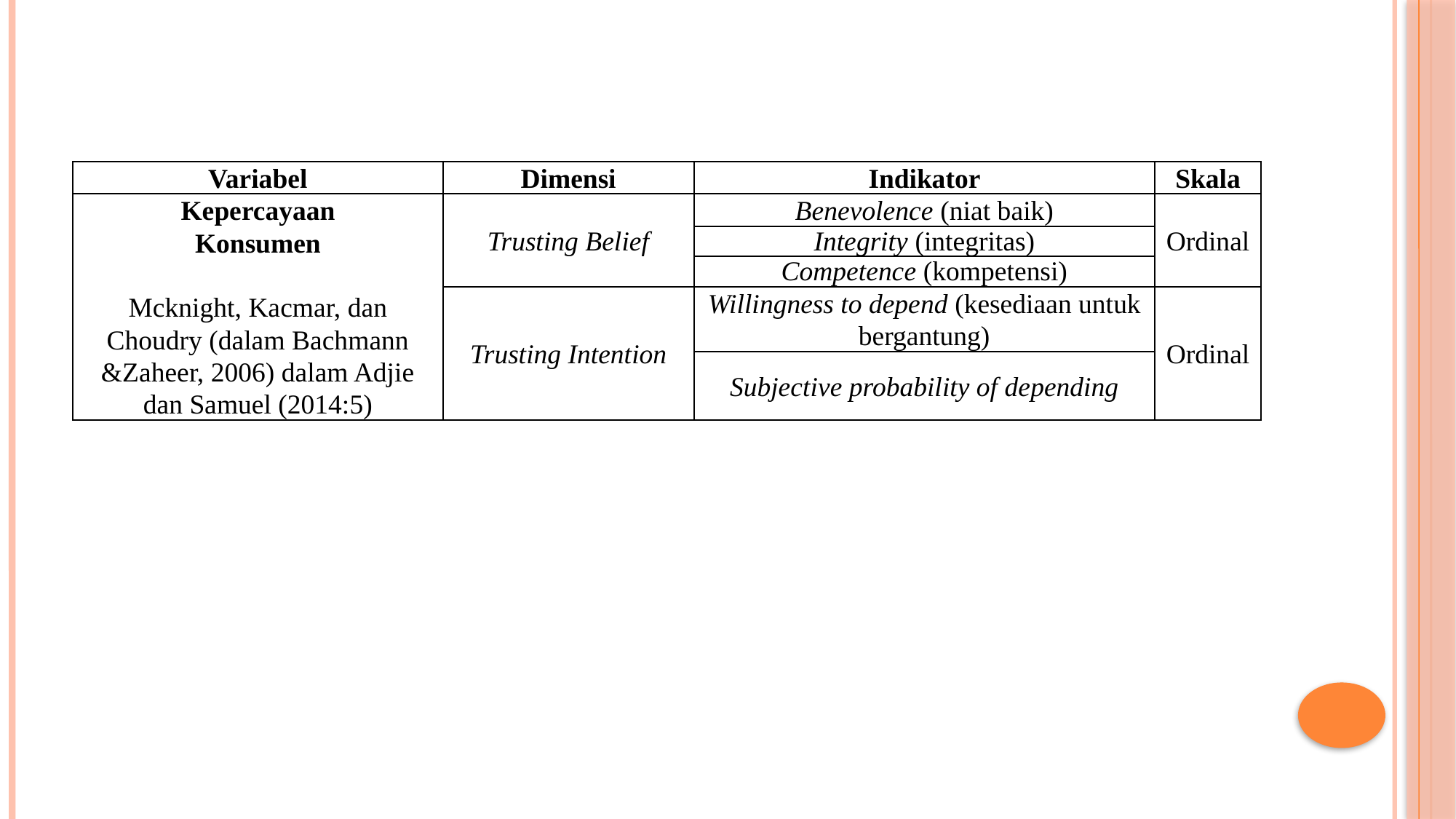

| Variabel | Dimensi | Indikator | Skala |
| --- | --- | --- | --- |
| Kepercayaan Konsumen Mcknight, Kacmar, dan Choudry (dalam Bachmann &Zaheer, 2006) dalam Adjie dan Samuel (2014:5) | Trusting Belief | Benevolence (niat baik) | Ordinal |
|  |  | Integrity (integritas) |  |
|  |  | Competence (kompetensi) |  |
|  | Trusting Intention | Willingness to depend (kesediaan untuk bergantung) | Ordinal |
|  |  | Subjective probability of depending |  |